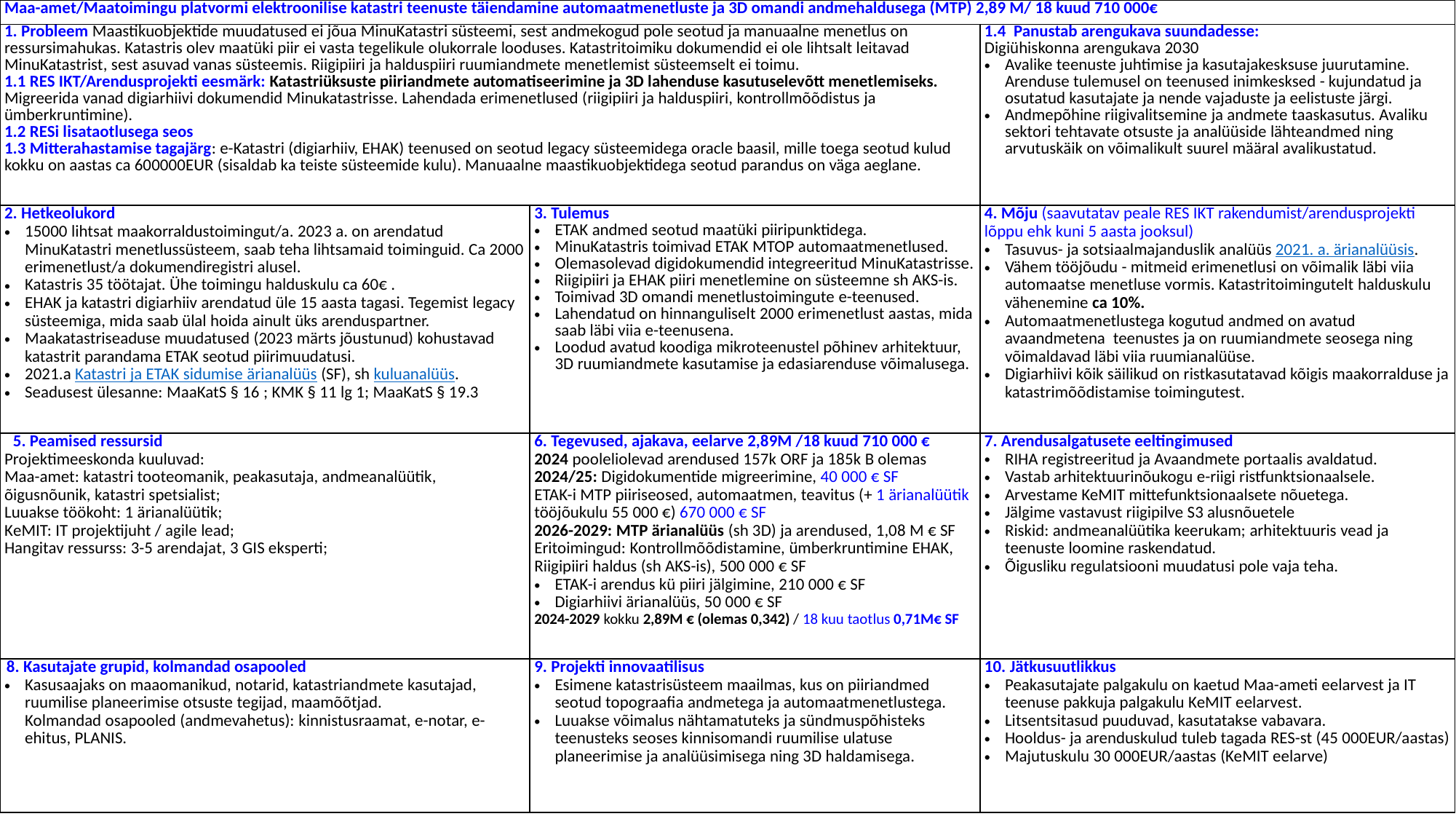

| Maa-amet/Maatoimingu platvormi elektroonilise katastri teenuste täiendamine automaatmenetluste ja 3D omandi andmehaldusega (MTP) 2,89 M/ 18 kuud 710 000€ |  |  |
| --- | --- | --- |
| 1. Probleem Maastikuobjektide muudatused ei jõua MinuKatastri süsteemi, sest andmekogud pole seotud ja manuaalne menetlus on ressursimahukas. Katastris olev maatüki piir ei vasta tegelikule olukorrale looduses. Katastritoimiku dokumendid ei ole lihtsalt leitavad MinuKatastrist, sest asuvad vanas süsteemis. Riigipiiri ja halduspiiri ruumiandmete menetlemist süsteemselt ei toimu. 1.1 RES IKT/Arendusprojekti eesmärk: Katastriüksuste piiriandmete automatiseerimine ja 3D lahenduse kasutuselevõtt menetlemiseks.  Migreerida vanad digiarhiivi dokumendid Minukatastrisse. Lahendada erimenetlused (riigipiiri ja halduspiiri, kontrollmõõdistus ja ümberkruntimine). 1.2 RESi lisataotlusega seos 1.3 Mitterahastamise tagajärg: e-Katastri (digiarhiiv, EHAK) teenused on seotud legacy süsteemidega oracle baasil, mille toega seotud kulud kokku on aastas ca 600000EUR (sisaldab ka teiste süsteemide kulu). Manuaalne maastikuobjektidega seotud parandus on väga aeglane. |  | 1.4  Panustab arengukava suundadesse: Digiühiskonna arengukava 2030 Avalike teenuste juhtimise ja kasutajakesksuse juurutamine.  Arenduse tulemusel on teenused inimkesksed - kujundatud ja osutatud kasutajate ja nende vajaduste ja eelistuste järgi. Andmepõhine riigivalitsemine ja andmete taaskasutus. Avaliku sektori tehtavate otsuste ja analüüside lähteandmed ning arvutuskäik on võimalikult suurel määral avalikustatud. |
| 2. Hetkeolukord 15000 lihtsat maakorraldustoimingut/a. 2023 a. on arendatud MinuKatastri menetlussüsteem, saab teha lihtsamaid toiminguid. Ca 2000 erimenetlust/a dokumendiregistri alusel. Katastris 35 töötajat. Ühe toimingu halduskulu ca 60€ . EHAK ja katastri digiarhiiv arendatud üle 15 aasta tagasi. Tegemist legacy süsteemiga, mida saab ülal hoida ainult üks arenduspartner. Maakatastriseaduse muudatused (2023 märts jõustunud) kohustavad katastrit parandama ETAK seotud piirimuudatusi. 2021.a Katastri ja ETAK sidumise ärianalüüs (SF), sh kuluanalüüs. Seadusest ülesanne: MaaKatS § 16 ; KMK § 11 lg 1; MaaKatS § 19.3 | 3. Tulemus  ETAK andmed seotud maatüki piiripunktidega. MinuKatastris toimivad ETAK MTOP automaatmenetlused. Olemasolevad digidokumendid integreeritud MinuKatastrisse. Riigipiiri ja EHAK piiri menetlemine on süsteemne sh AKS-is. Toimivad 3D omandi menetlustoimingute e-teenused. Lahendatud on hinnanguliselt 2000 erimenetlust aastas, mida saab läbi viia e-teenusena. Loodud avatud koodiga mikroteenustel põhinev arhitektuur, 3D ruumiandmete kasutamise ja edasiarenduse võimalusega. | 4. Mõju (saavutatav peale RES IKT rakendumist/arendusprojekti lõppu ehk kuni 5 aasta jooksul) Tasuvus- ja sotsiaalmajanduslik analüüs 2021. a. ärianalüüsis. Vähem tööjõudu - mitmeid erimenetlusi on võimalik läbi viia automaatse menetluse vormis. Katastritoimingutelt halduskulu vähenemine ca 10%. Automaatmenetlustega kogutud andmed on avatud avaandmetena  teenustes ja on ruumiandmete seosega ning võimaldavad läbi viia ruumianalüüse. Digiarhiivi kõik säilikud on ristkasutatavad kõigis maakorralduse ja katastrimõõdistamise toimingutest. |
| 5. Peamised ressursid  Projektimeeskonda kuuluvad: Maa-amet: katastri tooteomanik, peakasutaja, andmeanalüütik, õigusnõunik, katastri spetsialist; Luuakse töökoht: 1 ärianalüütik; KeMIT: IT projektijuht / agile lead; Hangitav ressurss: 3-5 arendajat, 3 GIS eksperti; | 6. Tegevused, ajakava, eelarve 2,89M /18 kuud 710 000 € 2024 pooleliolevad arendused 157k ORF ja 185k B olemas 2024/25: Digidokumentide migreerimine, 40 000 € SF ETAK-i MTP piiriseosed, automaatmen, teavitus (+ 1 ärianalüütik tööjõukulu 55 000 €) 670 000 € SF 2026-2029: MTP ärianalüüs (sh 3D) ja arendused, 1,08 M € SF Eritoimingud: Kontrollmõõdistamine, ümberkruntimine EHAK, Riigipiiri haldus (sh AKS-is), 500 000 € SF ETAK-i arendus kü piiri jälgimine, 210 000 € SF Digiarhiivi ärianalüüs, 50 000 € SF 2024-2029 kokku 2,89M € (olemas 0,342) / 18 kuu taotlus 0,71M€ SF | 7. Arendusalgatusete eeltingimused RIHA registreeritud ja Avaandmete portaalis avaldatud. Vastab arhitektuurinõukogu e-riigi ristfunktsionaalsele. Arvestame KeMIT mittefunktsionaalsete nõuetega. Jälgime vastavust riigipilve S3 alusnõuetele Riskid: andmeanalüütika keerukam; arhitektuuris vead ja teenuste loomine raskendatud. Õigusliku regulatsiooni muudatusi pole vaja teha. |
| 8. Kasutajate grupid, kolmandad osapooled Kasusaajaks on maaomanikud, notarid, katastriandmete kasutajad, ruumilise planeerimise otsuste tegijad, maamõõtjad. Kolmandad osapooled (andmevahetus): kinnistusraamat, e-notar, e-ehitus, PLANIS. | 9. Projekti innovaatilisus Esimene katastrisüsteem maailmas, kus on piiriandmed seotud topograafia andmetega ja automaatmenetlustega. Luuakse võimalus nähtamatuteks ja sündmuspõhisteks teenusteks seoses kinnisomandi ruumilise ulatuse planeerimise ja analüüsimisega ning 3D haldamisega. | 10. Jätkusuutlikkus Peakasutajate palgakulu on kaetud Maa-ameti eelarvest ja IT teenuse pakkuja palgakulu KeMIT eelarvest. Litsentsitasud puuduvad, kasutatakse vabavara. Hooldus- ja arenduskulud tuleb tagada RES-st (45 000EUR/aastas) Majutuskulu 30 000EUR/aastas (KeMIT eelarve) |